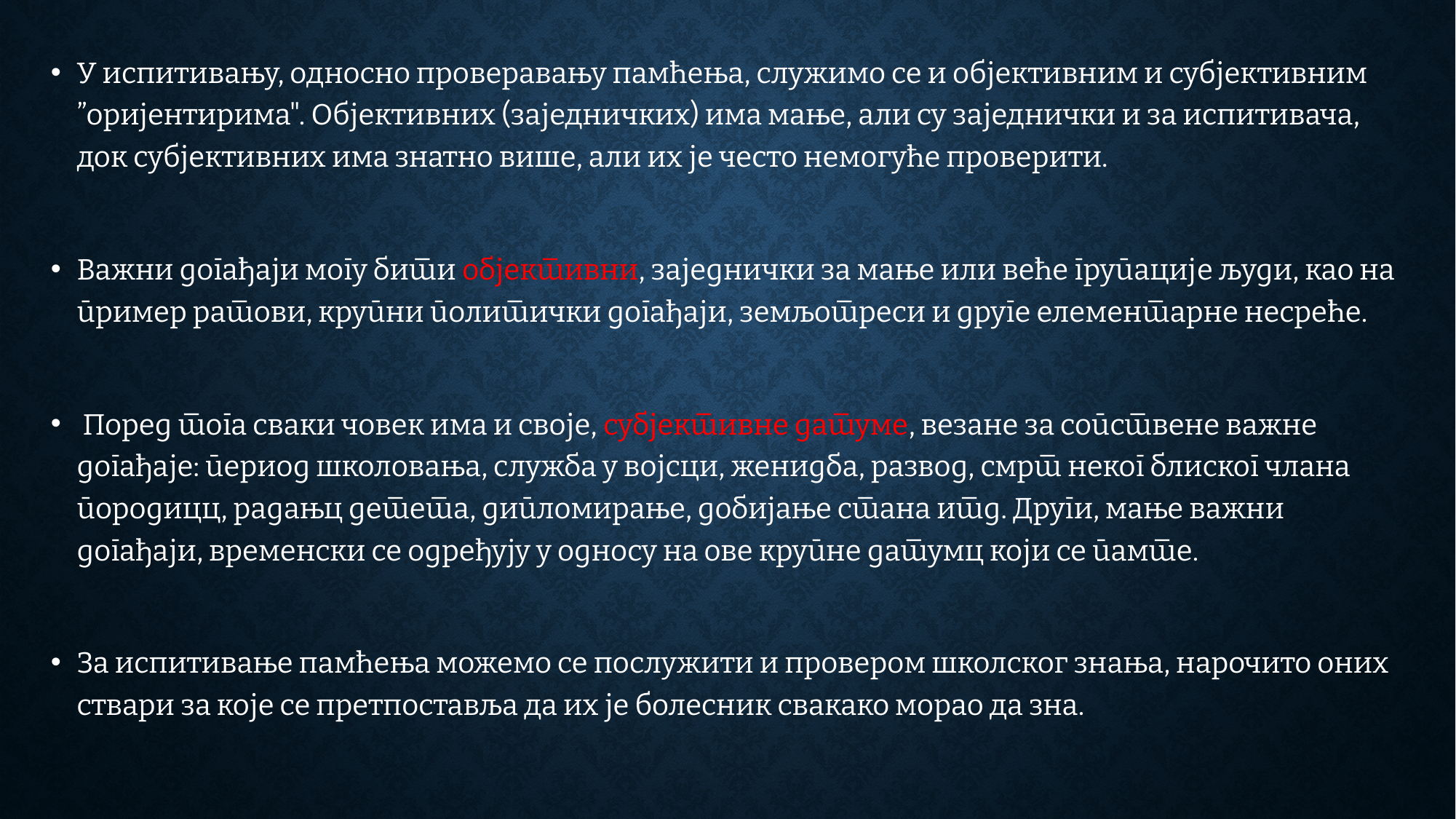

У испитивању, односно проверавању памћења, служимо се и објективним и субјективним ”оријентирима". Објективних (заједничких) има мање, али су заједнички и за испитивача, док субјективних има знатно више, али их је често немогуће проверити.

Важни догађаји могу бити објективни, заједнички за мање или веће групацијe људи, као на пример ратови, крупни политички догађаји, земљотреси и друге елементарне несреће.

 Поред тога сваки човек има и своје, субјективне датуме, везане за сопствене важне догађаје: период школовања, служба у војсци, женидба, развод, смрт неког блиског члана породицц, радањц детета, дипломирање, добијање стана итд. Други, мање важни догађаји, временски се одређују у односу на ове крупне датумц који се памте.

За испитивање памћења можемо се послужити и провером школског знања, нарочито оних ствари за које се претпоставља да их је болесник свакако морао да зна.